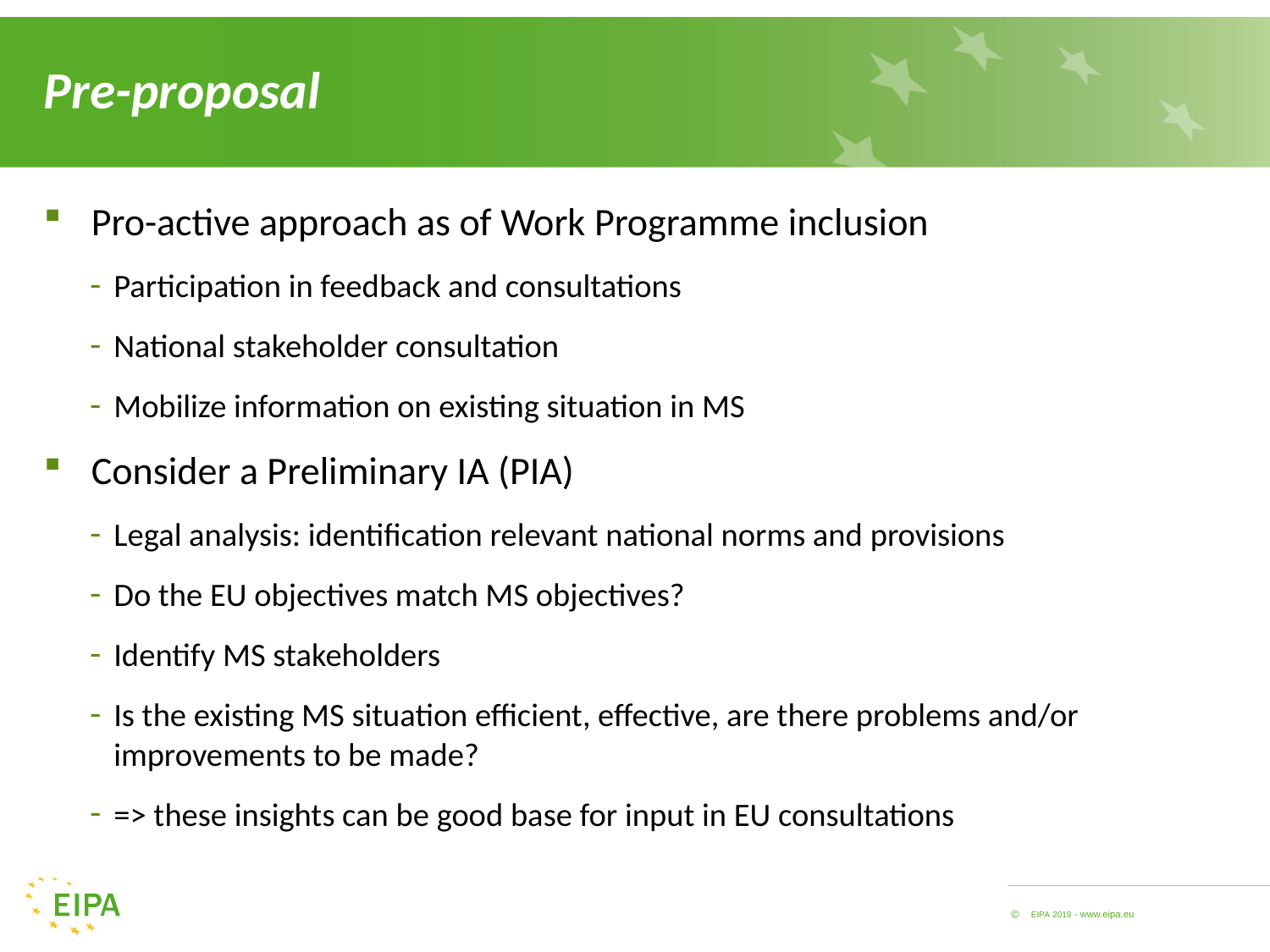

# Pre-proposal
Pro-active approach as of Work Programme inclusion
Participation in feedback and consultations
National stakeholder consultation
Mobilize information on existing situation in MS
Consider a Preliminary IA (PIA)
Legal analysis: identification relevant national norms and provisions
Do the EU objectives match MS objectives?
Identify MS stakeholders
Is the existing MS situation efficient, effective, are there problems and/or improvements to be made?
=> these insights can be good base for input in EU consultations